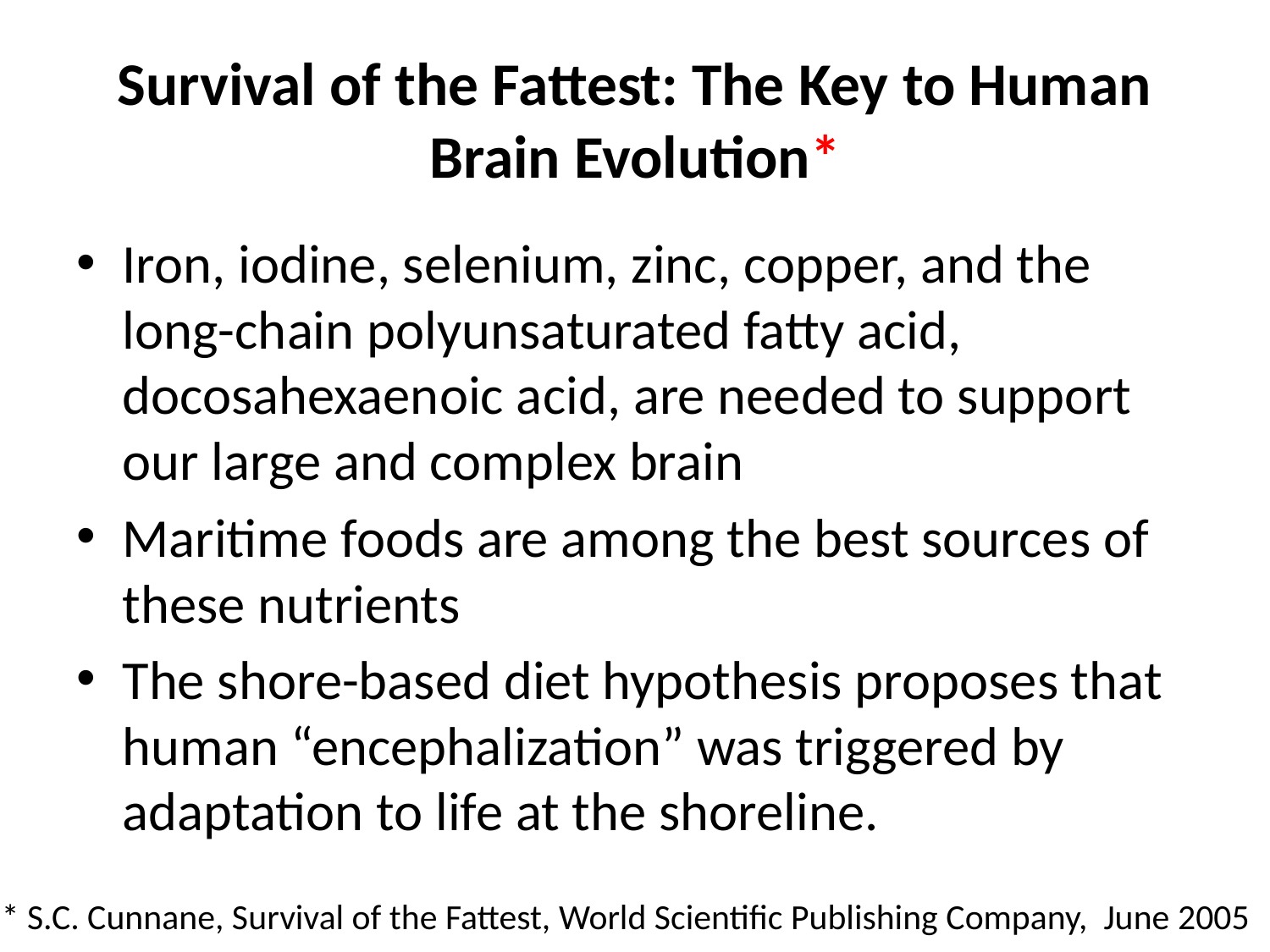

# Survival of the Fattest: The Key to Human Brain Evolution*
Iron, iodine, selenium, zinc, copper, and the long-chain polyunsaturated fatty acid, docosahexaenoic acid, are needed to support our large and complex brain
Maritime foods are among the best sources of these nutrients
The shore-based diet hypothesis proposes that human “encephalization” was triggered by adaptation to life at the shoreline.

* S.C. Cunnane, Survival of the Fattest, World Scientific Publishing Company,  June 2005